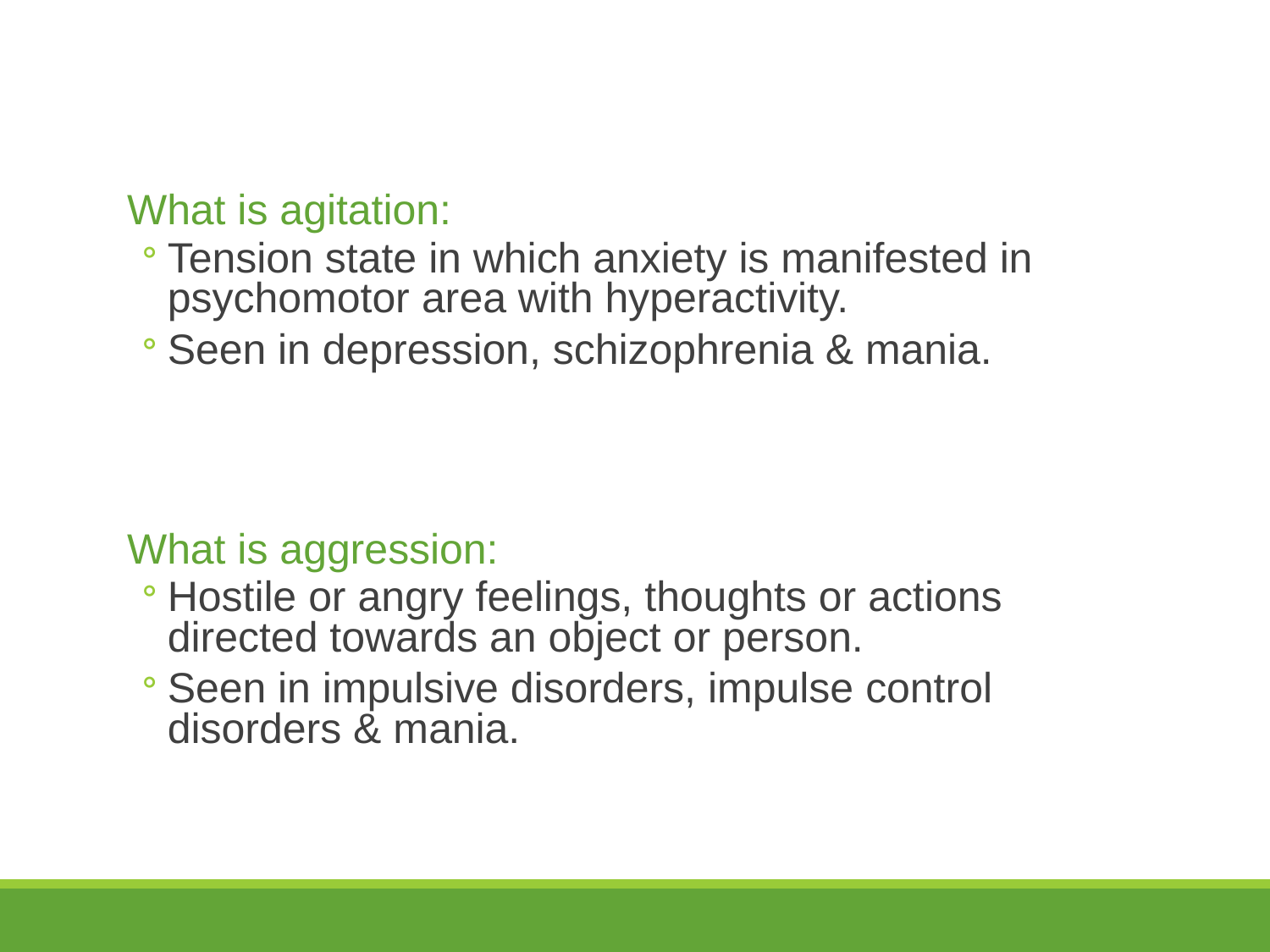

#
What is agitation:
Tension state in which anxiety is manifested in psychomotor area with hyperactivity.
Seen in depression, schizophrenia & mania.

What is aggression:
Hostile or angry feelings, thoughts or actions directed towards an object or person.
Seen in impulsive disorders, impulse control disorders & mania.